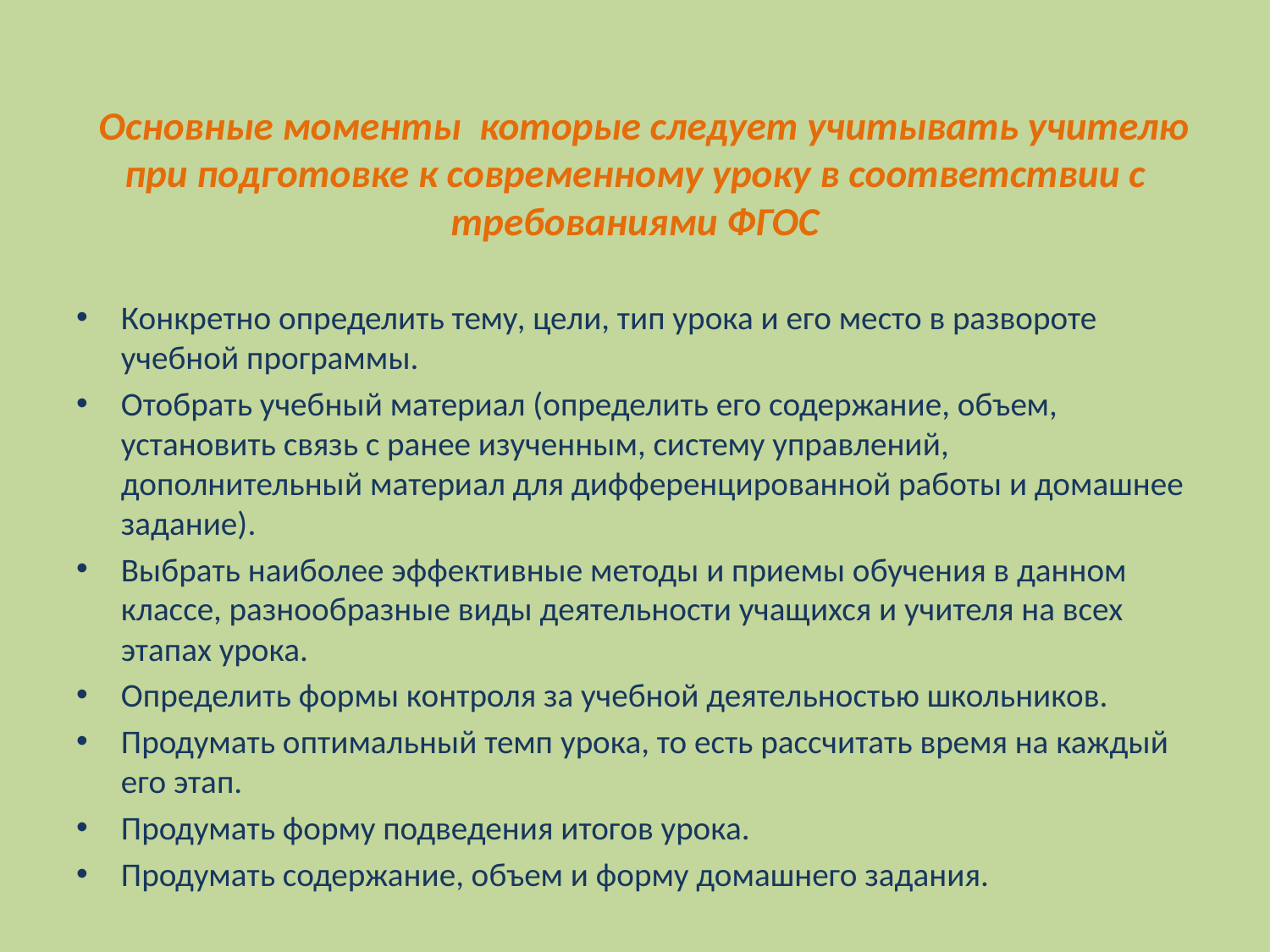

#

  Основные моменты  которые следует учитывать учителю при подготовке к современному уроку в соответствии с требованиями ФГОС

Конкретно определить тему, цели, тип урока и его место в развороте учебной программы.
Отобрать учебный материал (определить его содержание, объем, установить связь с ранее изученным, систему управлений, дополнительный материал для дифференцированной работы и домашнее задание).
Выбрать наиболее эффективные методы и приемы обучения в данном классе, разнообразные виды деятельности учащихся и учителя на всех этапах урока.
Определить формы контроля за учебной деятельностью школьников.
Продумать оптимальный темп урока, то есть рассчитать время на каждый его этап.
Продумать форму подведения итогов урока.
Продумать содержание, объем и форму домашнего задания.